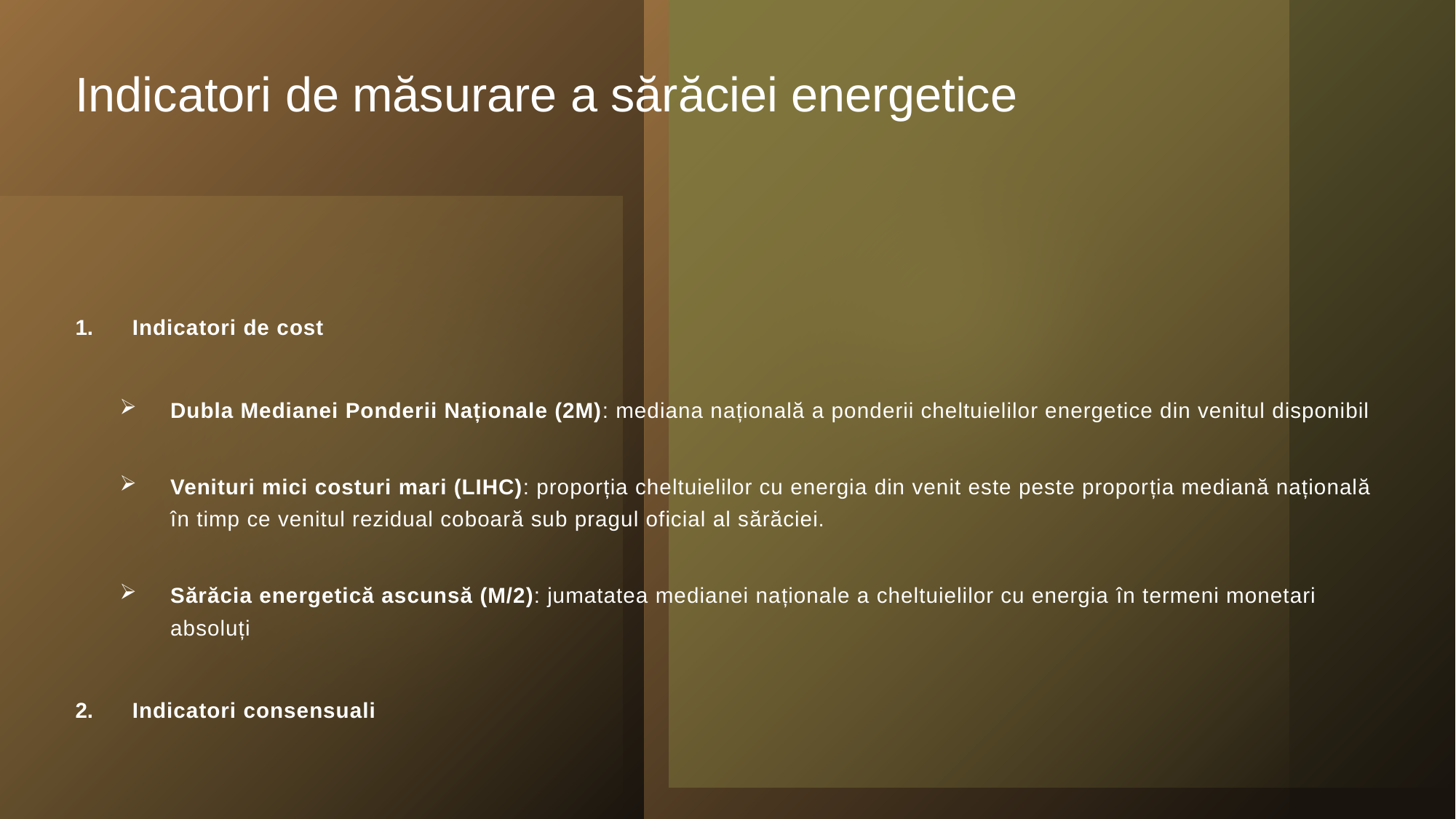

# Indicatori de măsurare a sărăciei energetice
Indicatori de cost

Dubla Medianei Ponderii Naționale (2M): mediana națională a ponderii cheltuielilor energetice din venitul disponibil

Venituri mici costuri mari (LIHC): proporția cheltuielilor cu energia din venit este peste proporția mediană națională în timp ce venitul rezidual coboară sub pragul oficial al sărăciei.

Sărăcia energetică ascunsă (M/2): jumatatea medianei naționale a cheltuielilor cu energia în termeni monetari absoluți

Indicatori consensuali